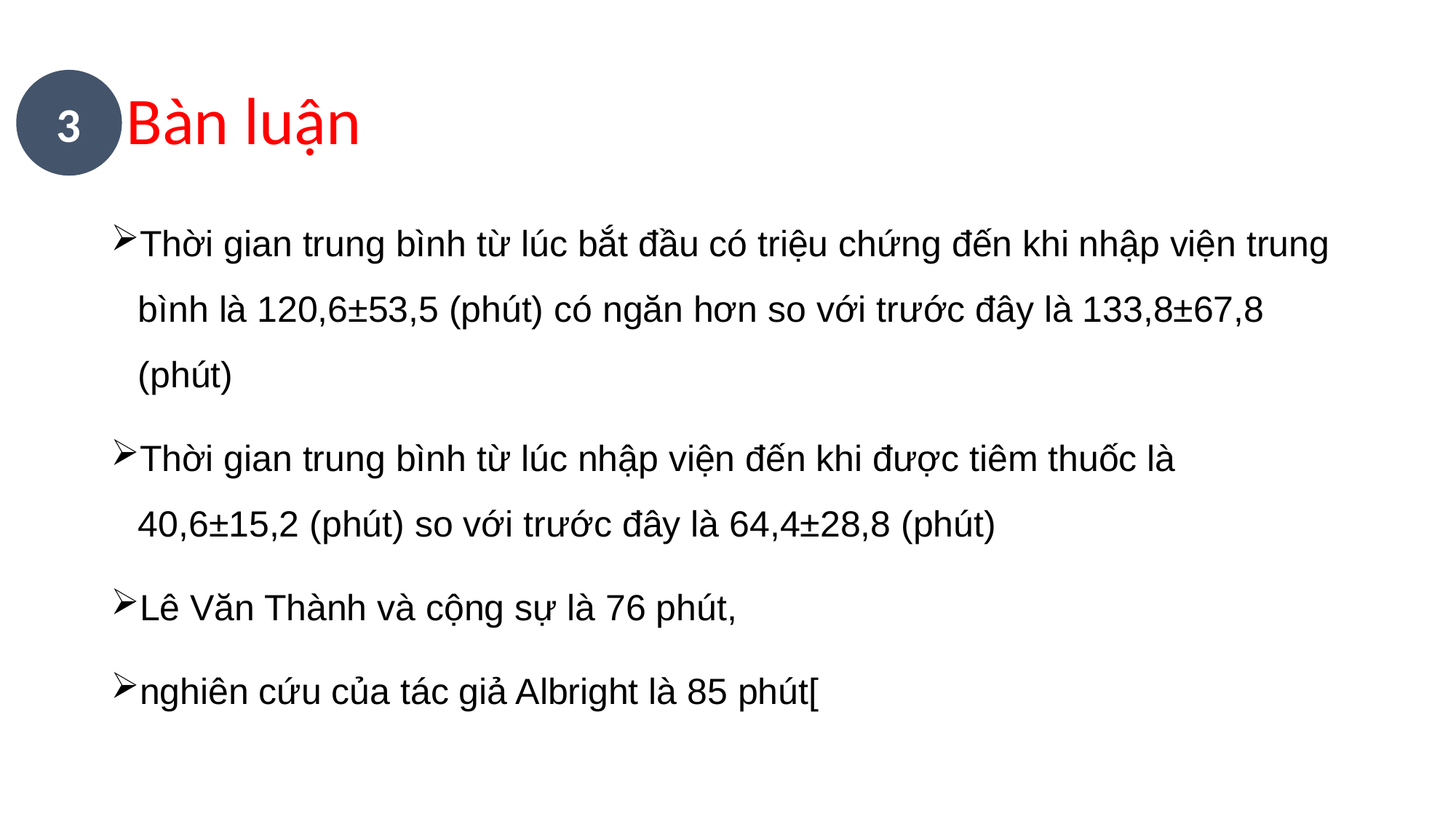

# Bàn luận
3
Thời gian trung bình từ lúc bắt đầu có triệu chứng đến khi nhập viện trung bình là 120,6±53,5 (phút) có ngăn hơn so với trước đây là 133,8±67,8 (phút)
Thời gian trung bình từ lúc nhập viện đến khi được tiêm thuốc là 40,6±15,2 (phút) so với trước đây là 64,4±28,8 (phút)
Lê Văn Thành và cộng sự là 76 phút,
nghiên cứu của tác giả Albright là 85 phút[